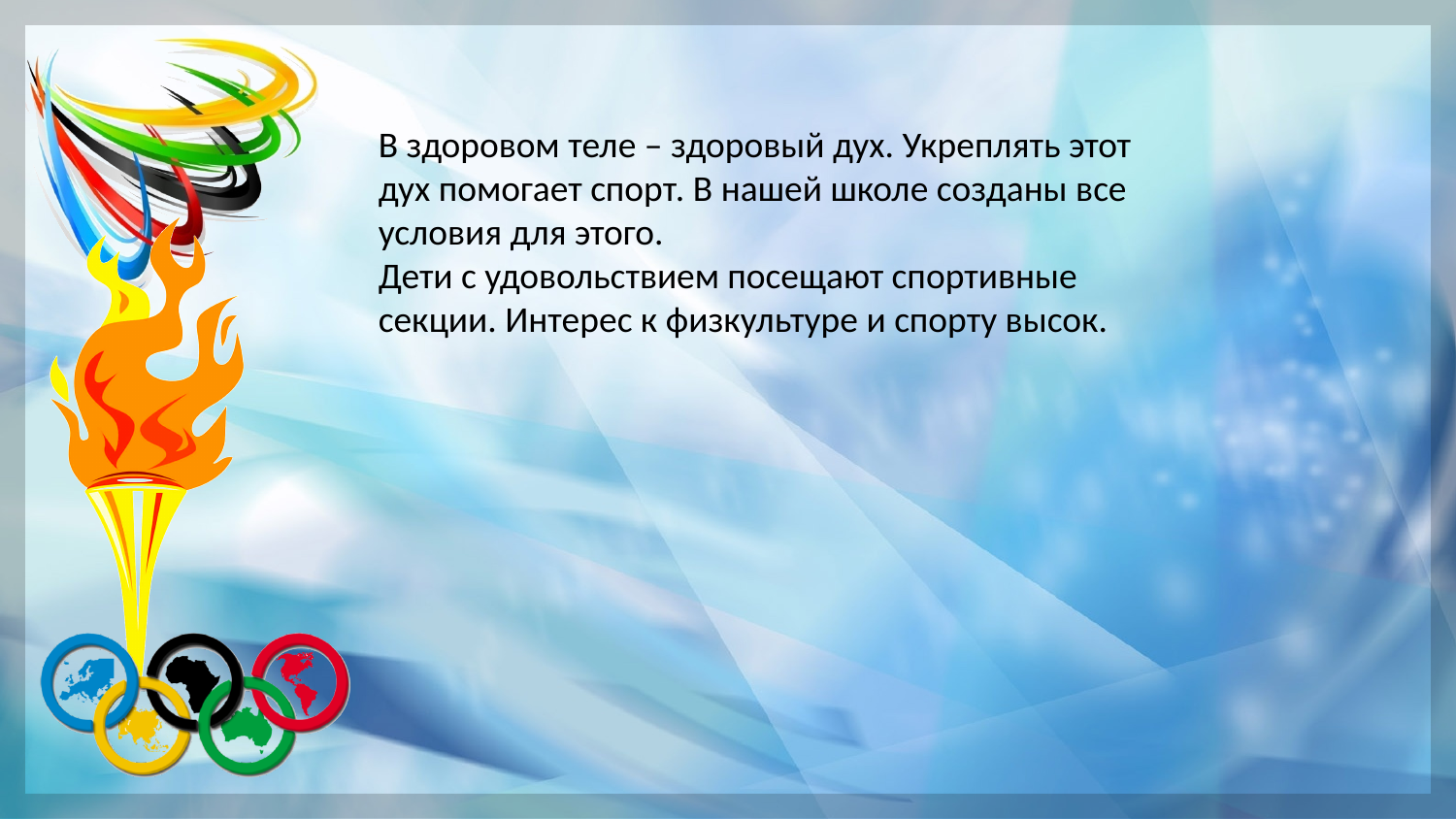

В здоровом теле – здоровый дух. Укреплять этот дух помогает спорт. В нашей школе созданы все условия для этого.
Дети с удовольствием посещают спортивные секции. Интерес к физкультуре и спорту высок.